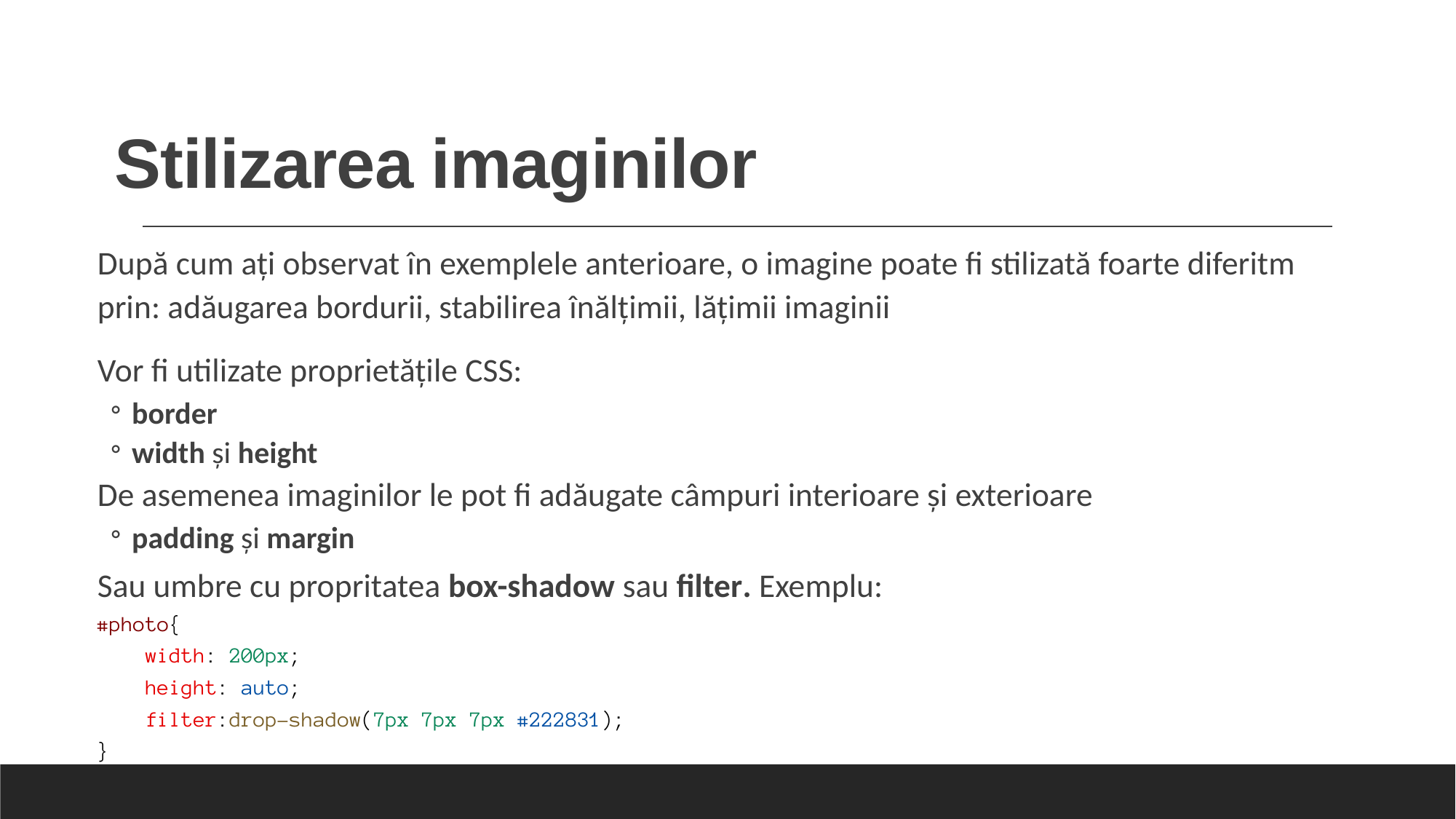

# Stilizarea imaginilor
După cum ați observat în exemplele anterioare, o imagine poate fi stilizată foarte diferitm prin: adăugarea bordurii, stabilirea înălțimii, lățimii imaginii
Vor fi utilizate proprietățile CSS:
border
width și height
De asemenea imaginilor le pot fi adăugate câmpuri interioare și exterioare
padding și margin
Sau umbre cu propritatea box-shadow sau filter. Exemplu:
#photo{
    width: 200px;
    height: auto;
    filter:drop-shadow(7px 7px 7px #222831);
}